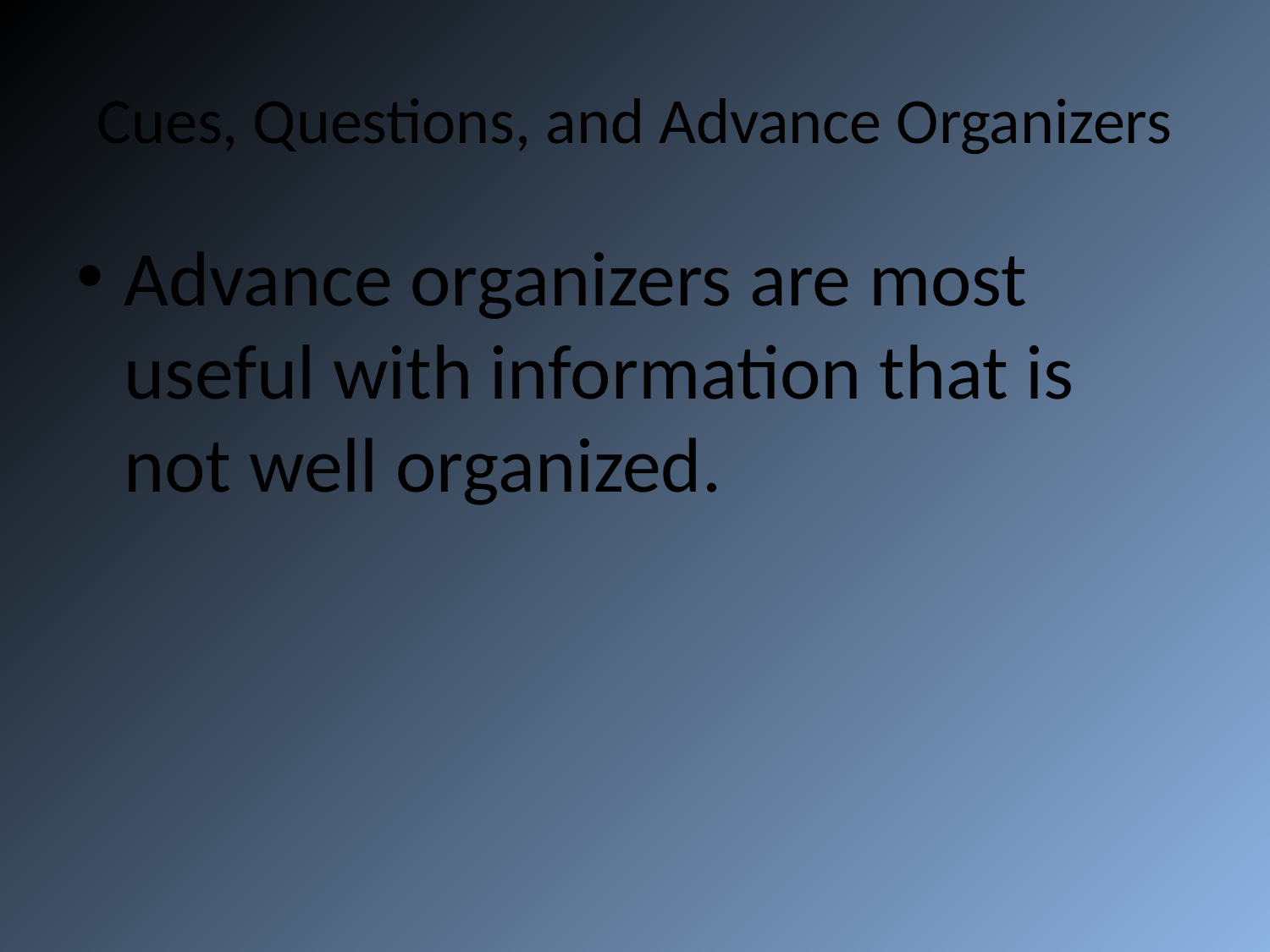

# Cues, Questions, and Advance Organizers
Advance organizers are most useful with information that is not well organized.